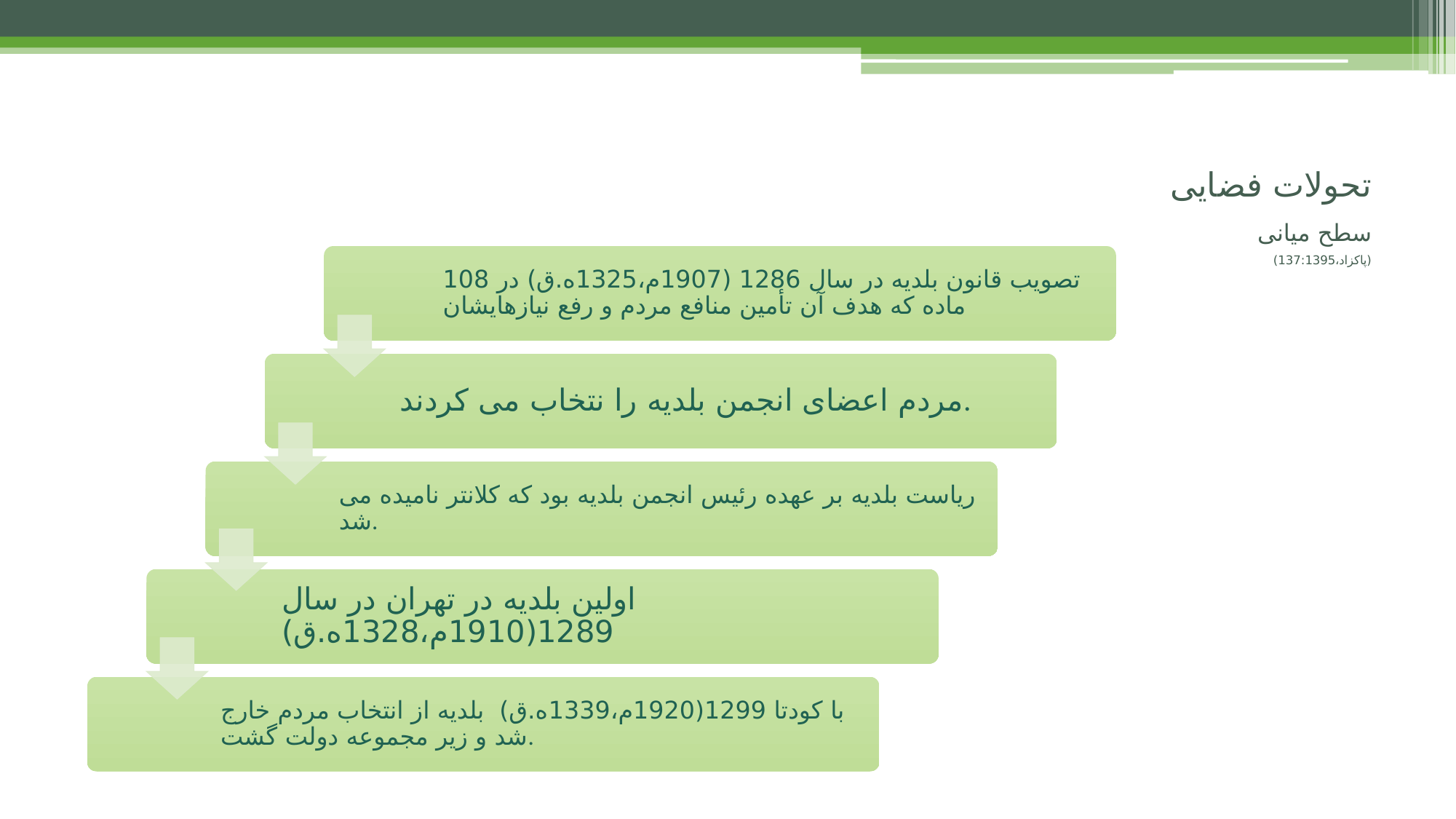

# تحولات فضایی سطح میانی (پاکزاد،137:1395)
تصویب قانون بلدیه در سال 1286 (1907م،1325ه.ق) در 108 ماده که هدف آن تأمین منافع مردم و رفع نیازهایشان
مردم اعضای انجمن بلدیه را نتخاب می کردند.
ریاست بلدیه بر عهده رئیس انجمن بلدیه بود که کلانتر نامیده می شد.
اولین بلدیه در تهران در سال 1289(1910م،1328ه.ق)
با کودتا 1299(1920م،1339ه.ق)  بلدیه از انتخاب مردم خارج شد و زیر مجموعه دولت گشت.